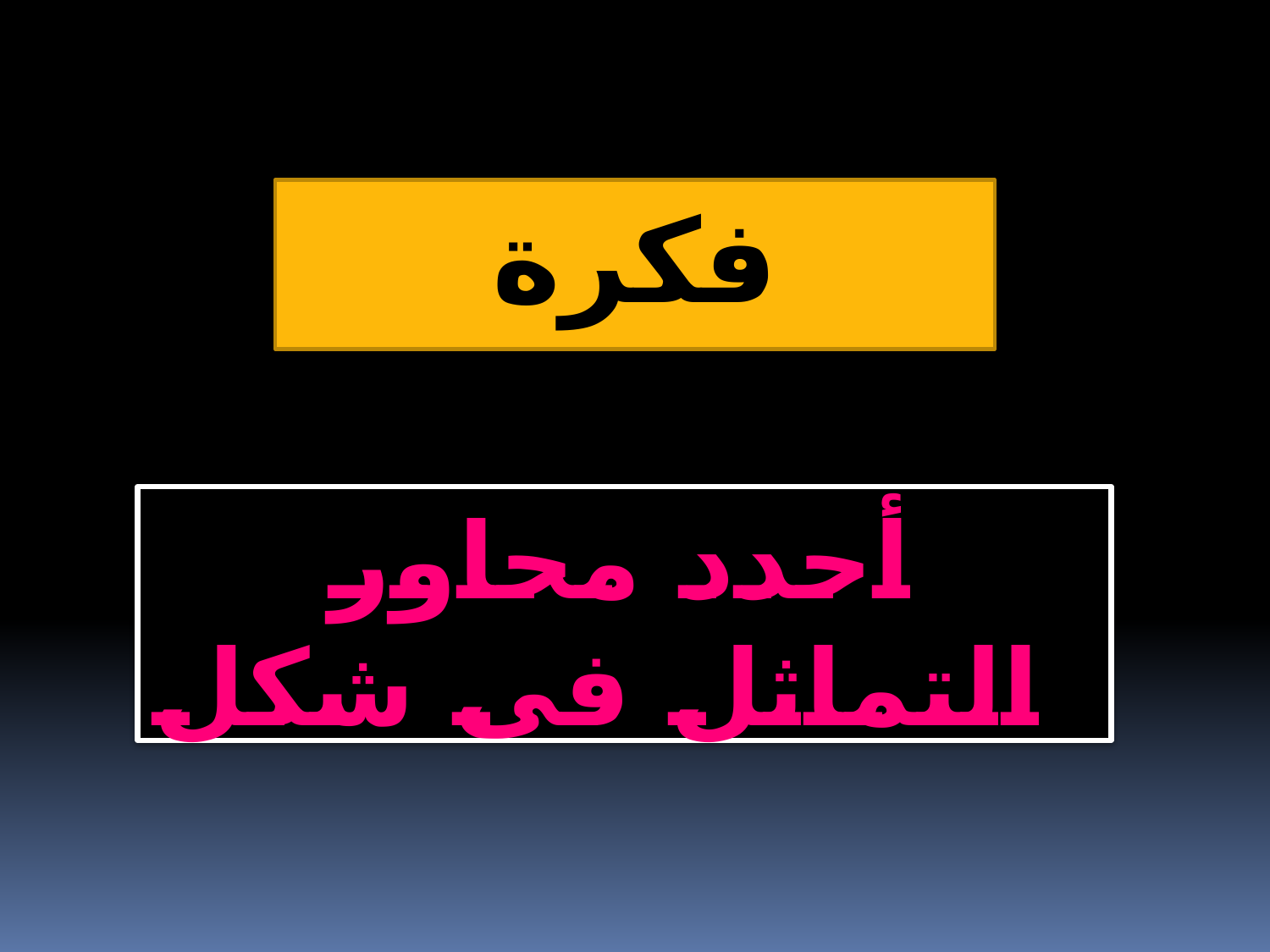

فكرة الدرس
أحدد محاور التماثل فى شكل